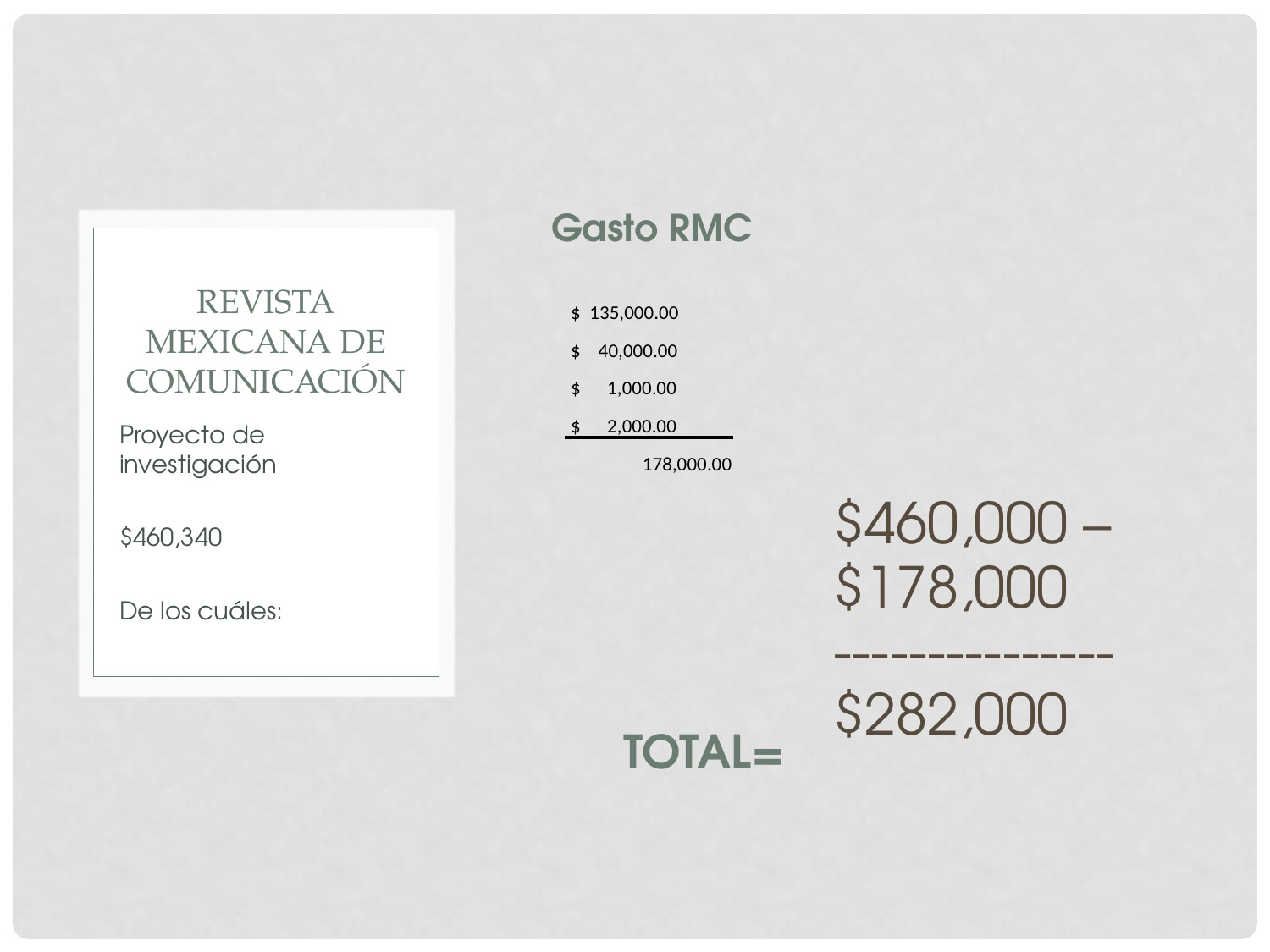

Gasto RMC

# Revista mexicana de comunicación
| $ 135,000.00 |
| --- |
| $ 40,000.00 |
| $ 1,000.00 |
| $ 2,000.00 |
| 178,000.00 |
Proyecto de investigación

$460,340

De los cuáles:

$460,000 –
$178,000
---------------
$282,000

          TOTAL=